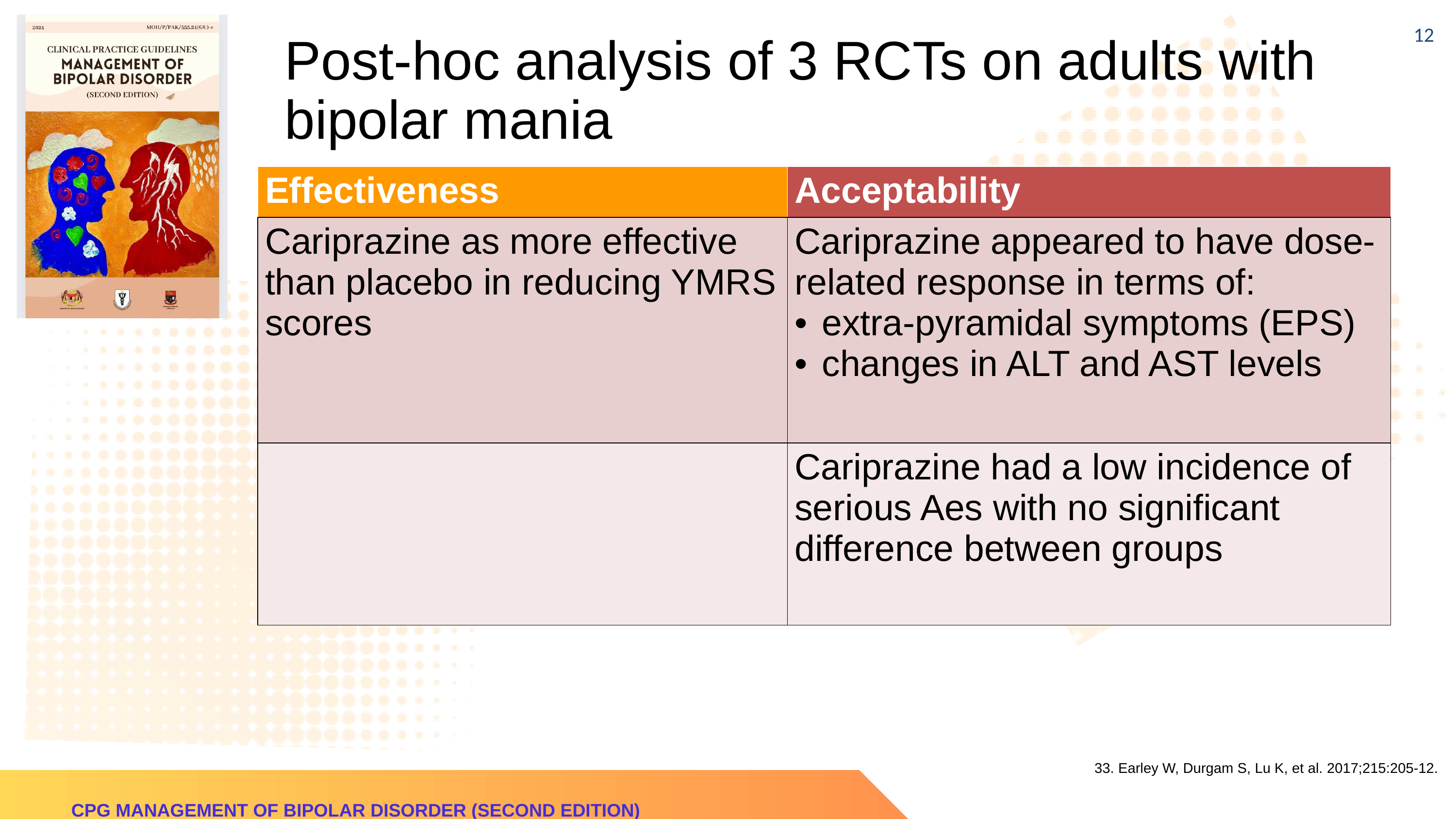

12
Post-hoc analysis of 3 RCTs on adults with bipolar mania

| Effectiveness | Acceptability |
| --- | --- |
| Cariprazine as more effective than placebo in reducing YMRS scores | Cariprazine appeared to have dose-related response in terms of: extra-pyramidal symptoms (EPS) changes in ALT and AST levels |
|  | Cariprazine had a low incidence of serious Aes with no significant difference between groups |

33. Earley W, Durgam S, Lu K, et al. 2017;215:205-12.

CPG MANAGEMENT OF BIPOLAR DISORDER (SECOND EDITION)